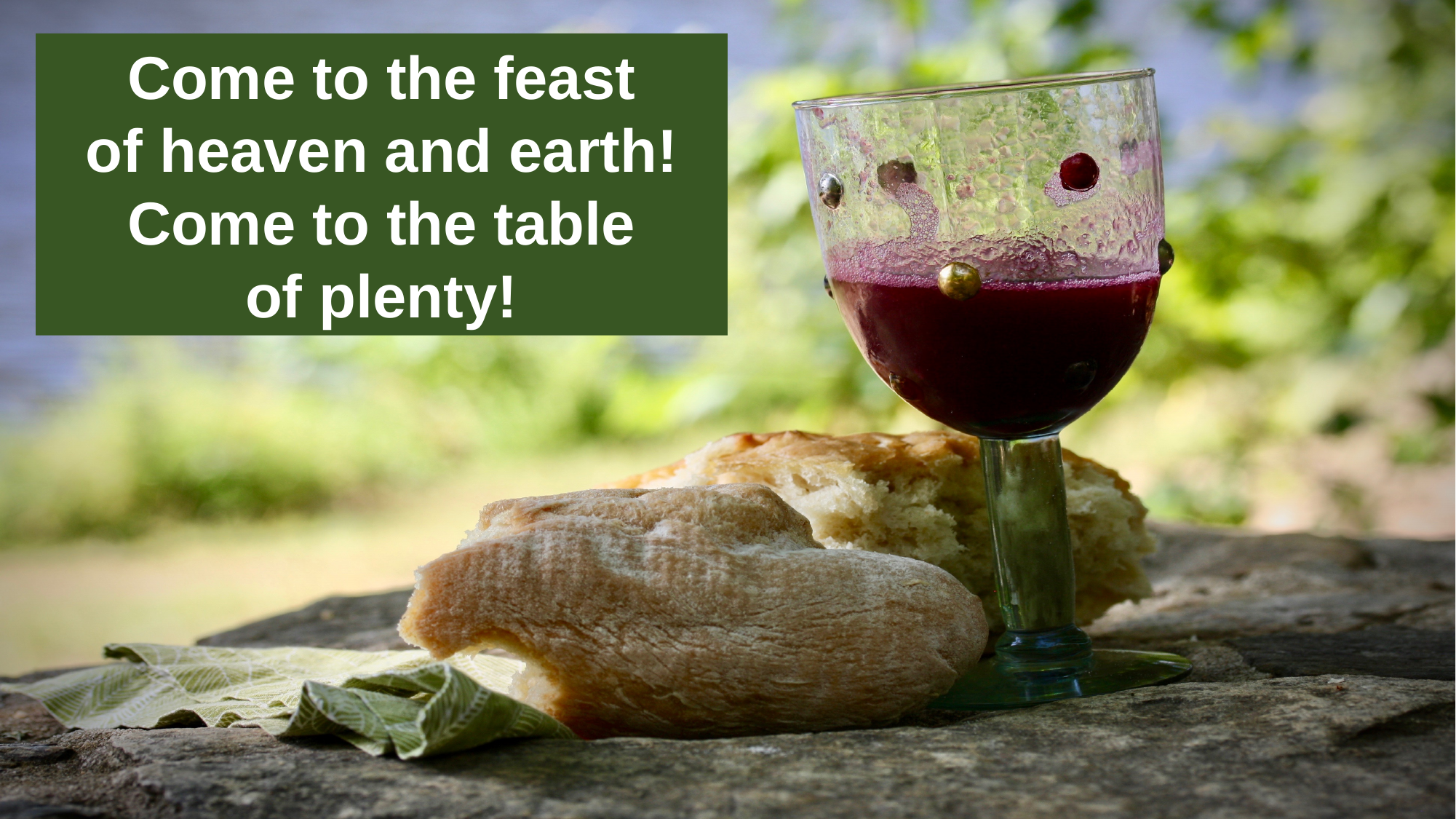

Come to the feast
of heaven and earth!
Come to the table
of plenty!